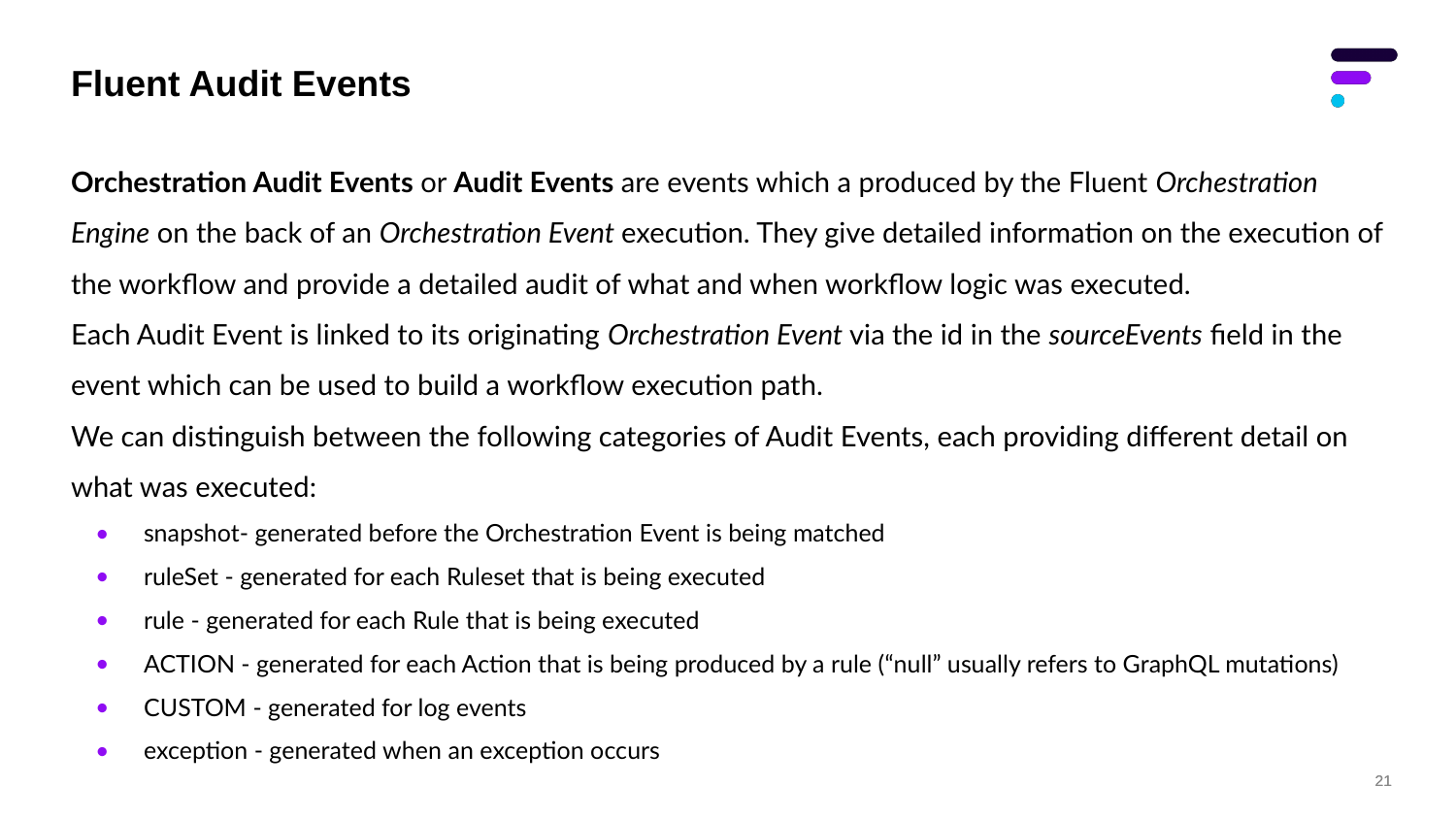

# Fluent Audit Events
Orchestration Audit Events or Audit Events are events which a produced by the Fluent Orchestration Engine on the back of an Orchestration Event execution. They give detailed information on the execution of the workflow and provide a detailed audit of what and when workflow logic was executed.
Each Audit Event is linked to its originating Orchestration Event via the id in the sourceEvents field in the event which can be used to build a workflow execution path.
We can distinguish between the following categories of Audit Events, each providing different detail on what was executed:
snapshot- generated before the Orchestration Event is being matched
ruleSet - generated for each Ruleset that is being executed
rule - generated for each Rule that is being executed
ACTION - generated for each Action that is being produced by a rule (“null” usually refers to GraphQL mutations)
CUSTOM - generated for log events
exception - generated when an exception occurs